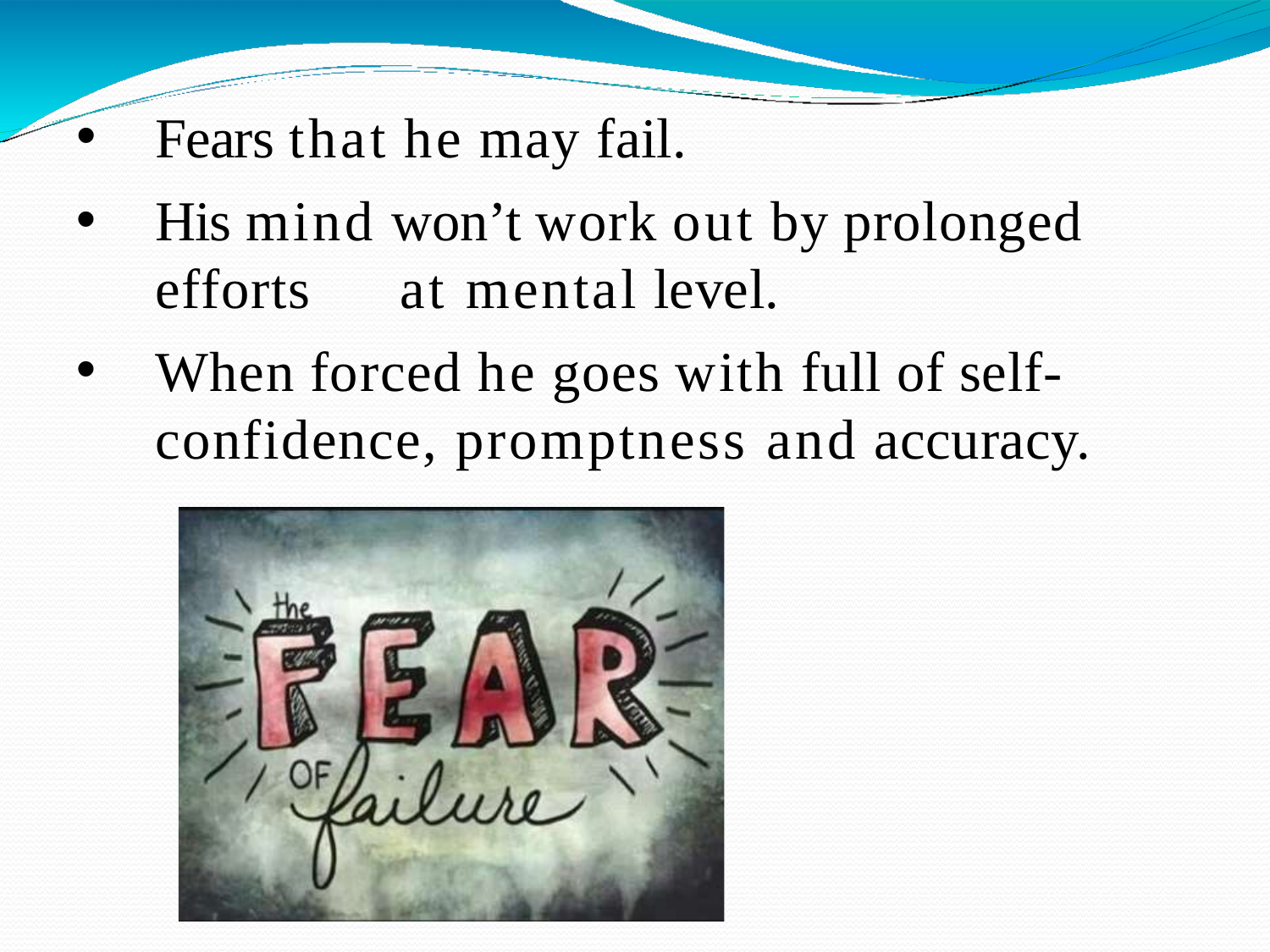

Fears that he may fail.
His mind won’t work out by prolonged  efforts	at mental level.
When forced he goes with full of self-  confidence, promptness and accuracy.